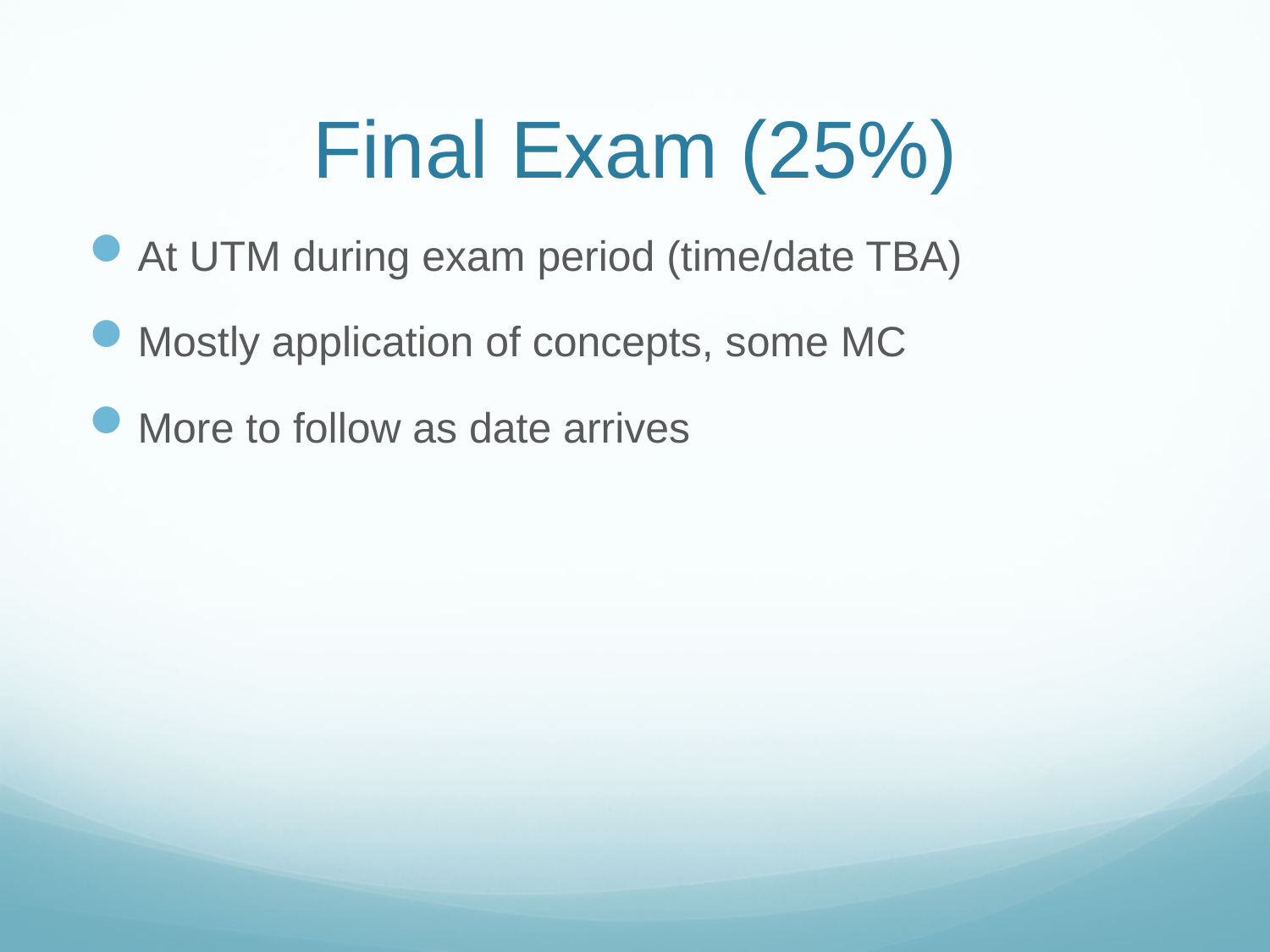

# Final Exam (25%)
At UTM during exam period (time/date TBA)
Mostly application of concepts, some MC
More to follow as date arrives